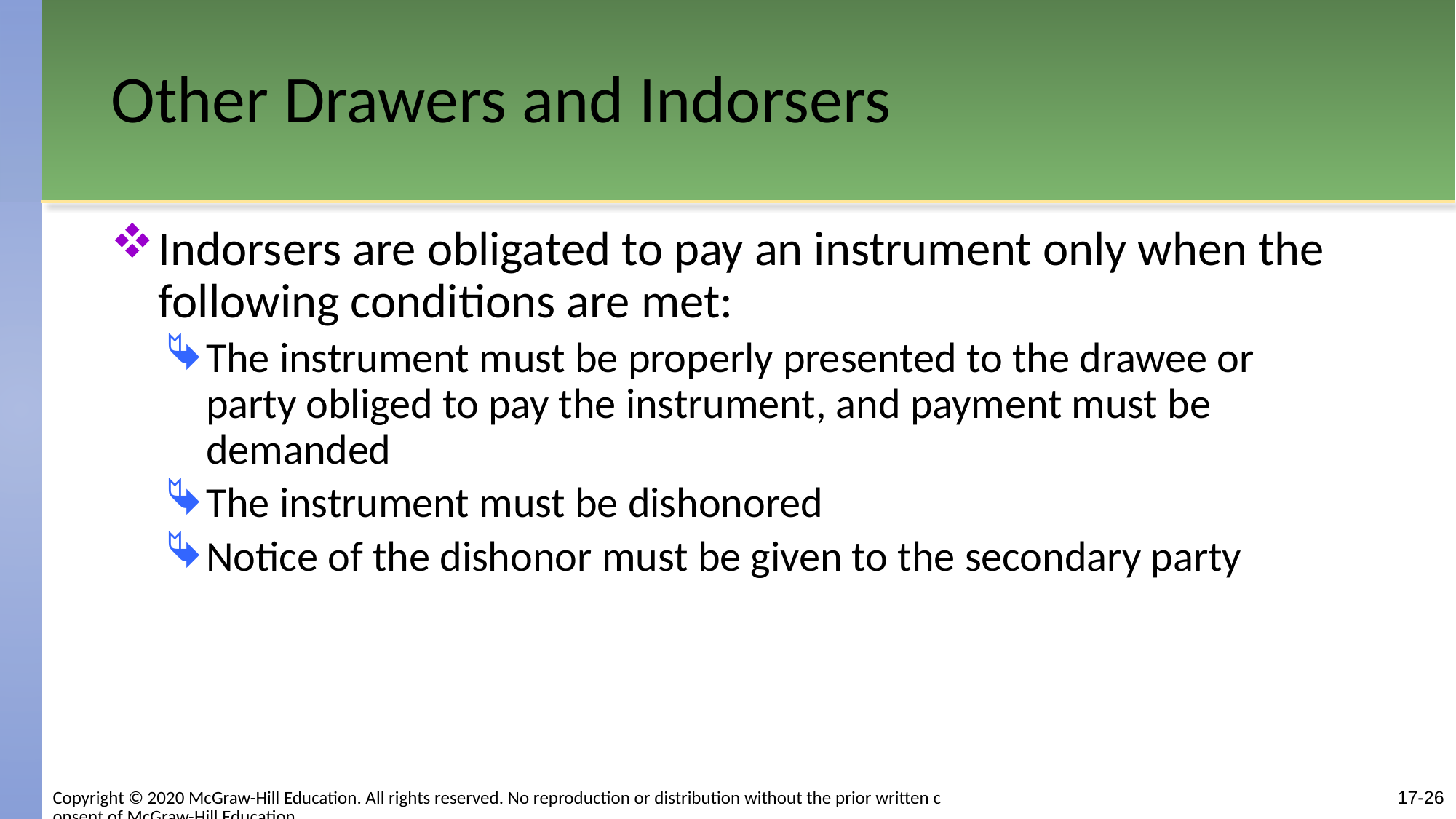

# Other Drawers and Indorsers
Indorsers are obligated to pay an instrument only when the following conditions are met:
The instrument must be properly presented to the drawee or party obliged to pay the instrument, and payment must be demanded
The instrument must be dishonored
Notice of the dishonor must be given to the secondary party
17-26
Copyright © 2020 McGraw-Hill Education. All rights reserved. No reproduction or distribution without the prior written consent of McGraw-Hill Education.